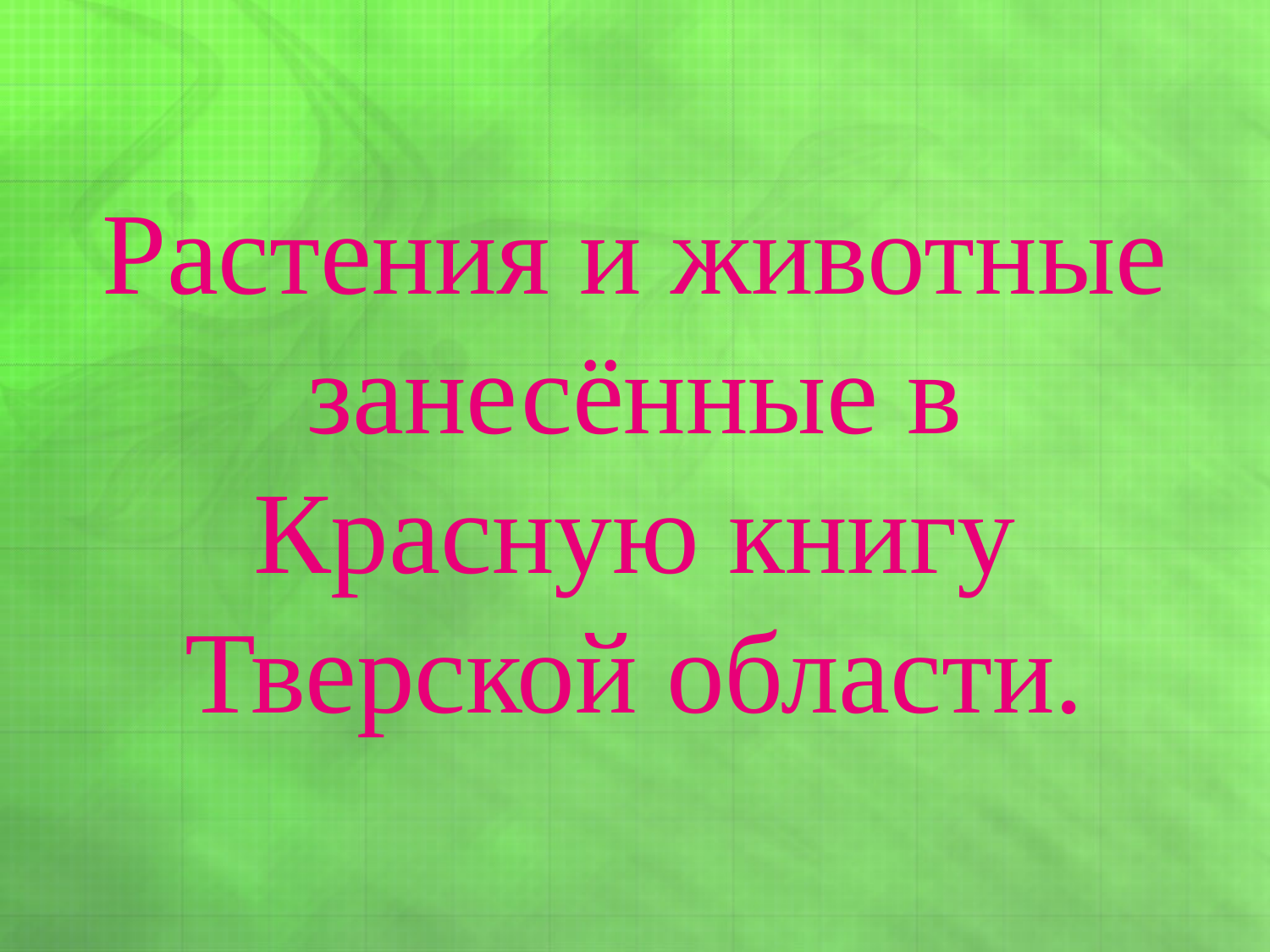

# Растения и животные занесённые в Красную книгу Тверской области.